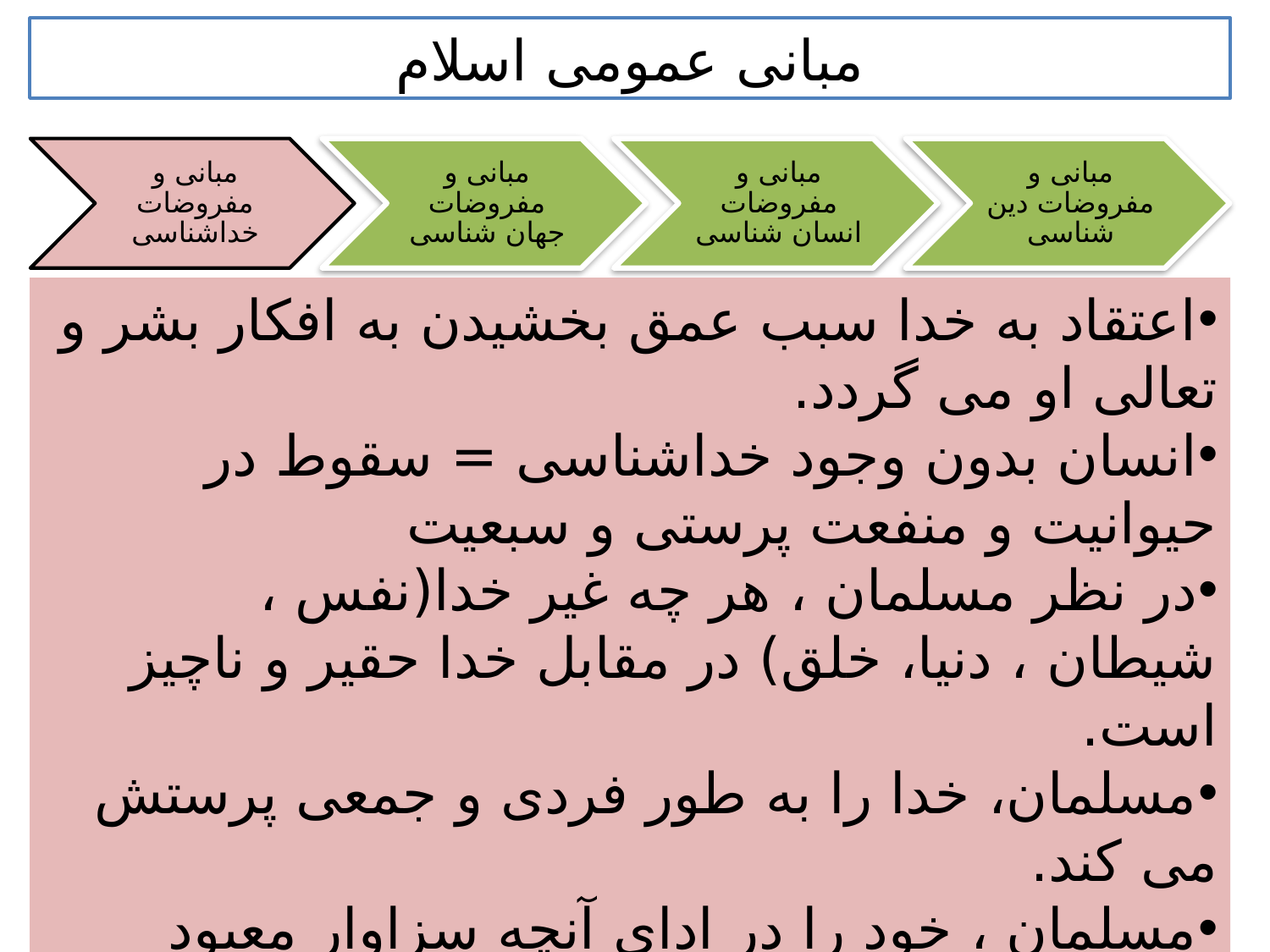

مبانی عمومی اسلام
مبانی و مفروضات خداشناسی
مبانی و مفروضات جهان شناسی
مبانی و مفروضات انسان شناسی
مبانی و مفروضات دین شناسی
اعتقاد به خدا سبب عمق بخشیدن به افکار بشر و تعالی او می گردد.
انسان بدون وجود خداشناسی = سقوط در حیوانیت و منفعت پرستی و سبعیت
در نظر مسلمان ، هر چه غیر خدا(نفس ، شیطان ، دنیا، خلق) در مقابل خدا حقیر و ناچیز است.
مسلمان، خدا را به طور فردی و جمعی پرستش می کند.
مسلمان ، خود را در ادای آنچه سزاوار معبود اوست قاصر و مقصر می داند.